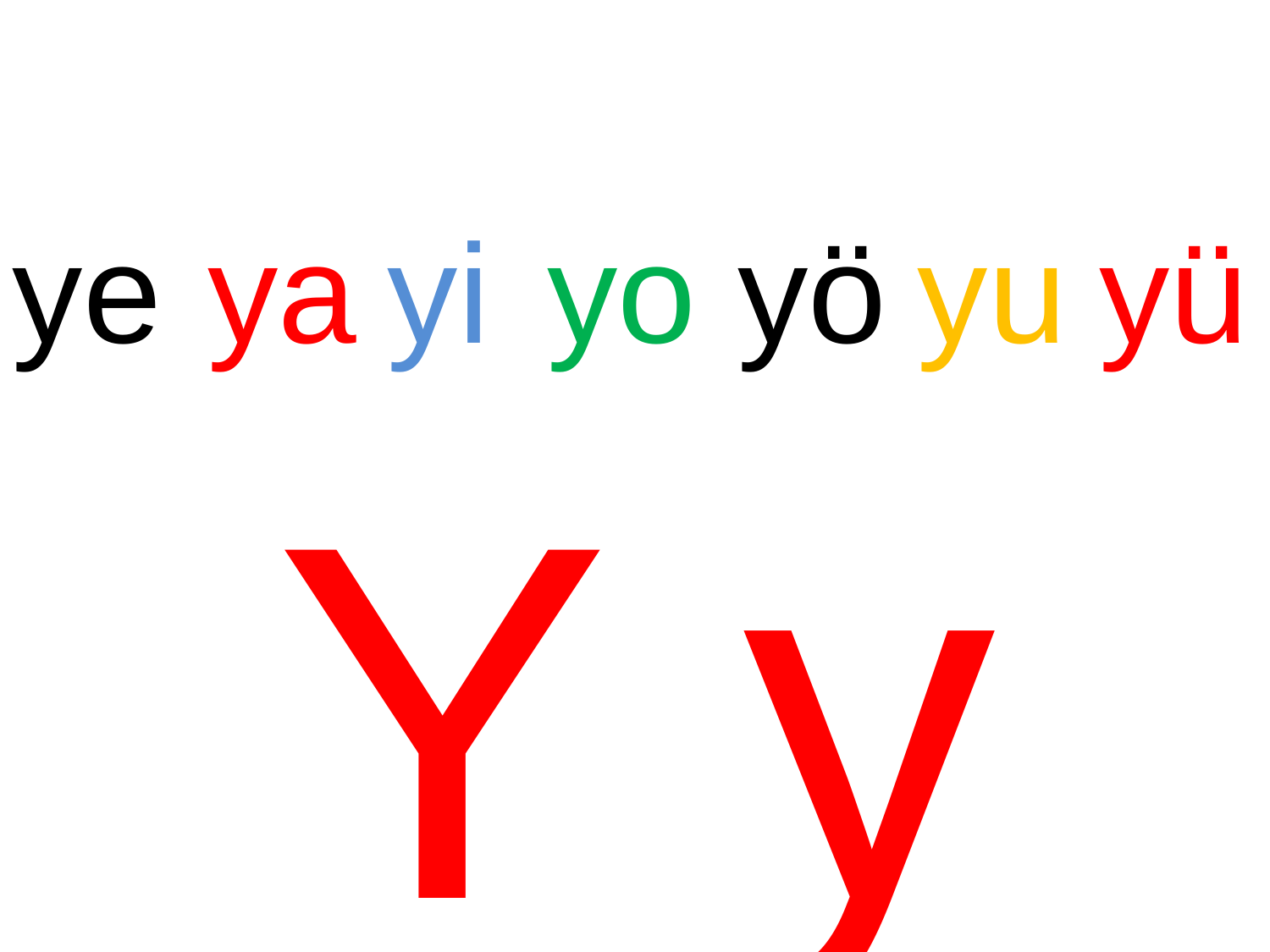

ye
ya

yi
yo
yö
yu
yü
Y y